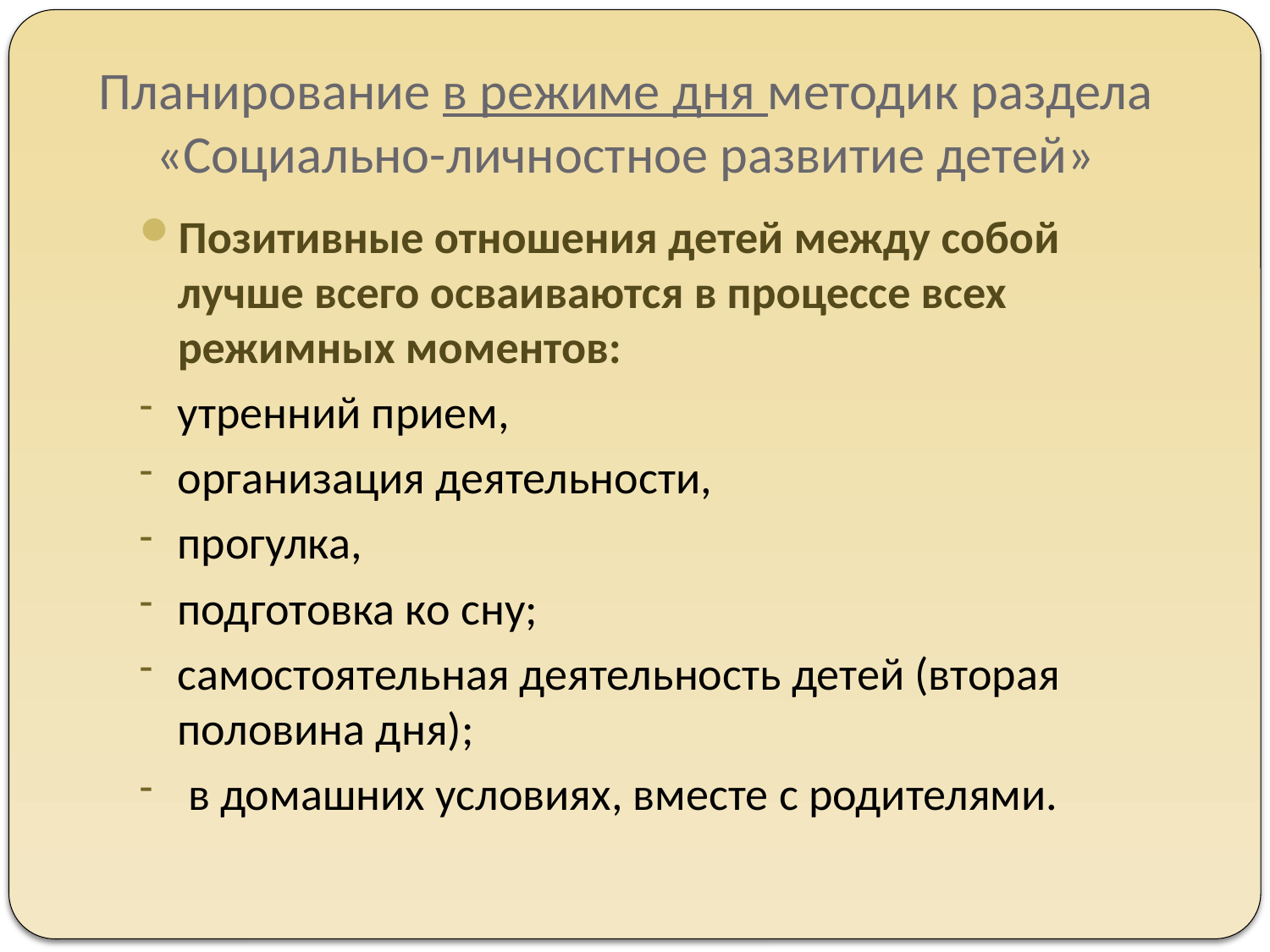

# Планирование в режиме дня методик раздела «Социально-личностное развитие детей»
Позитивные отношения детей между собой лучше всего осваиваются в процессе всех режимных моментов:
утренний прием,
организация деятельности,
прогулка,
подготовка ко сну;
самостоятельная деятельность детей (вторая половина дня);
 в домашних условиях, вместе с родителями.